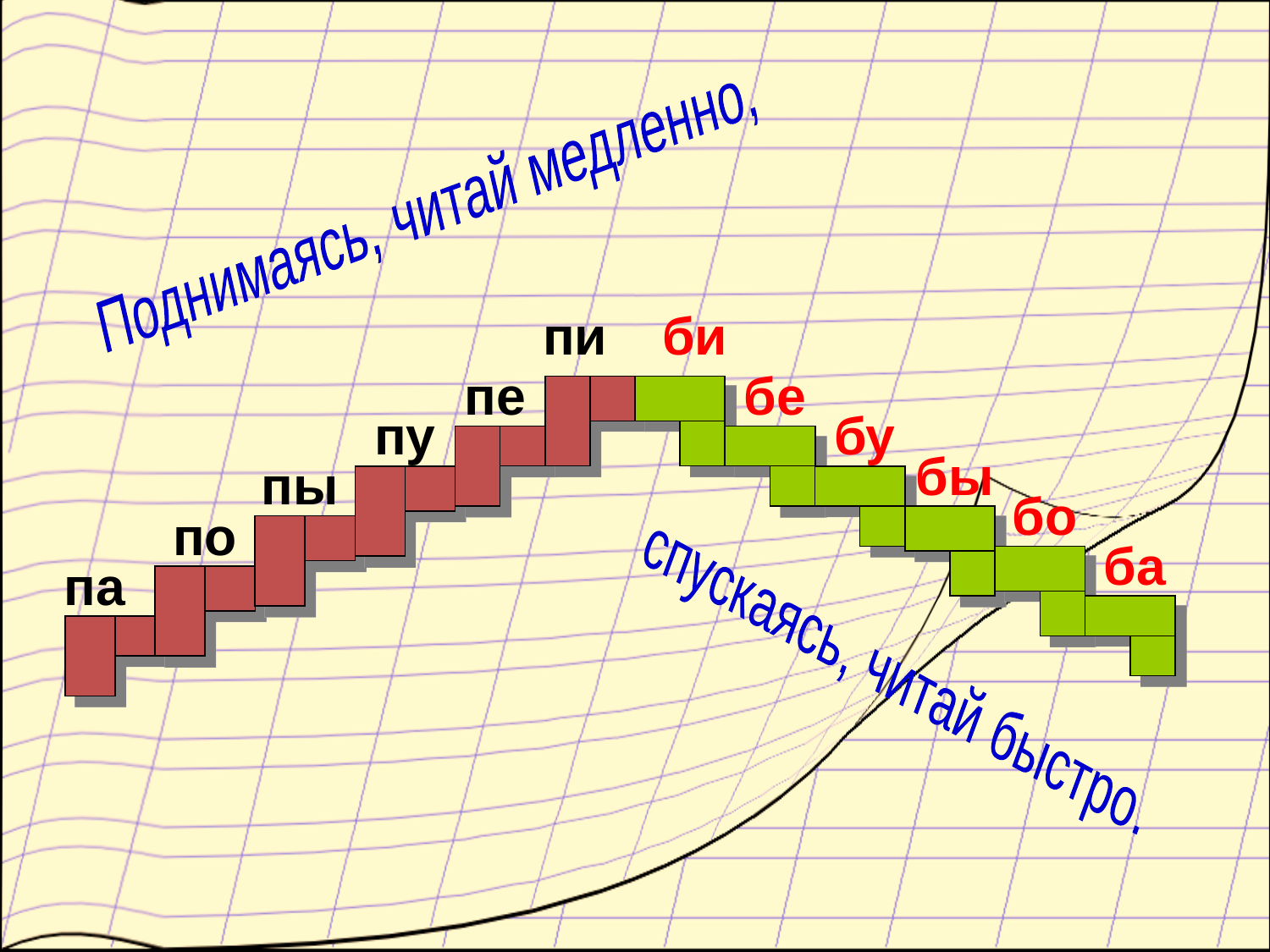

Поднимаясь, читай медленно,
пи
би
пе
бе

пу
бу

бы
пы

бо
по

ба
па

спускаясь, читай быстро.